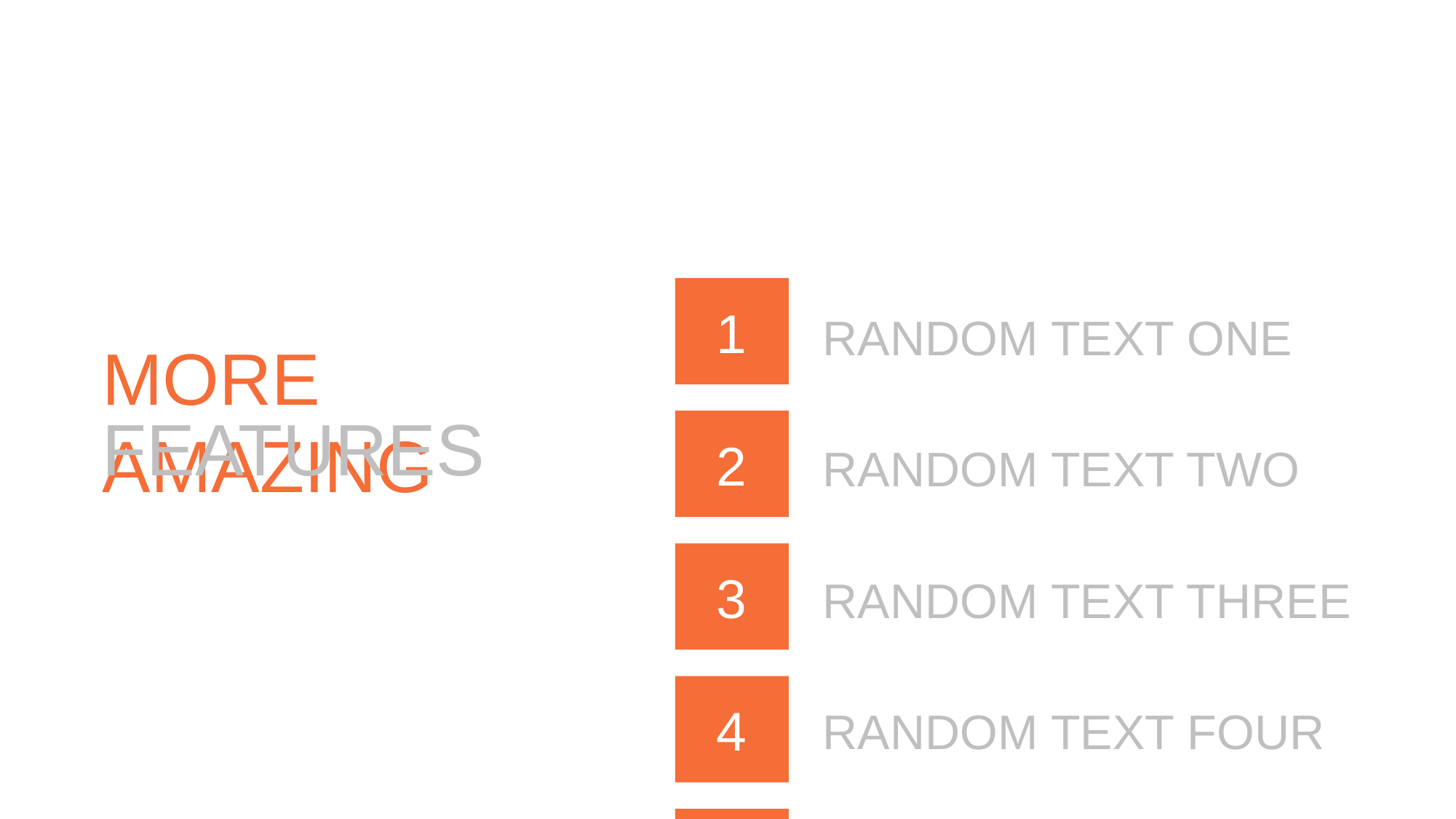

1
RANDOM TEXT ONE
MORE AMAZING
FEATURES
2
RANDOM TEXT TWO
3
RANDOM TEXT THREE
4
RANDOM TEXT FOUR
5
RANDOM TEXT FIVE